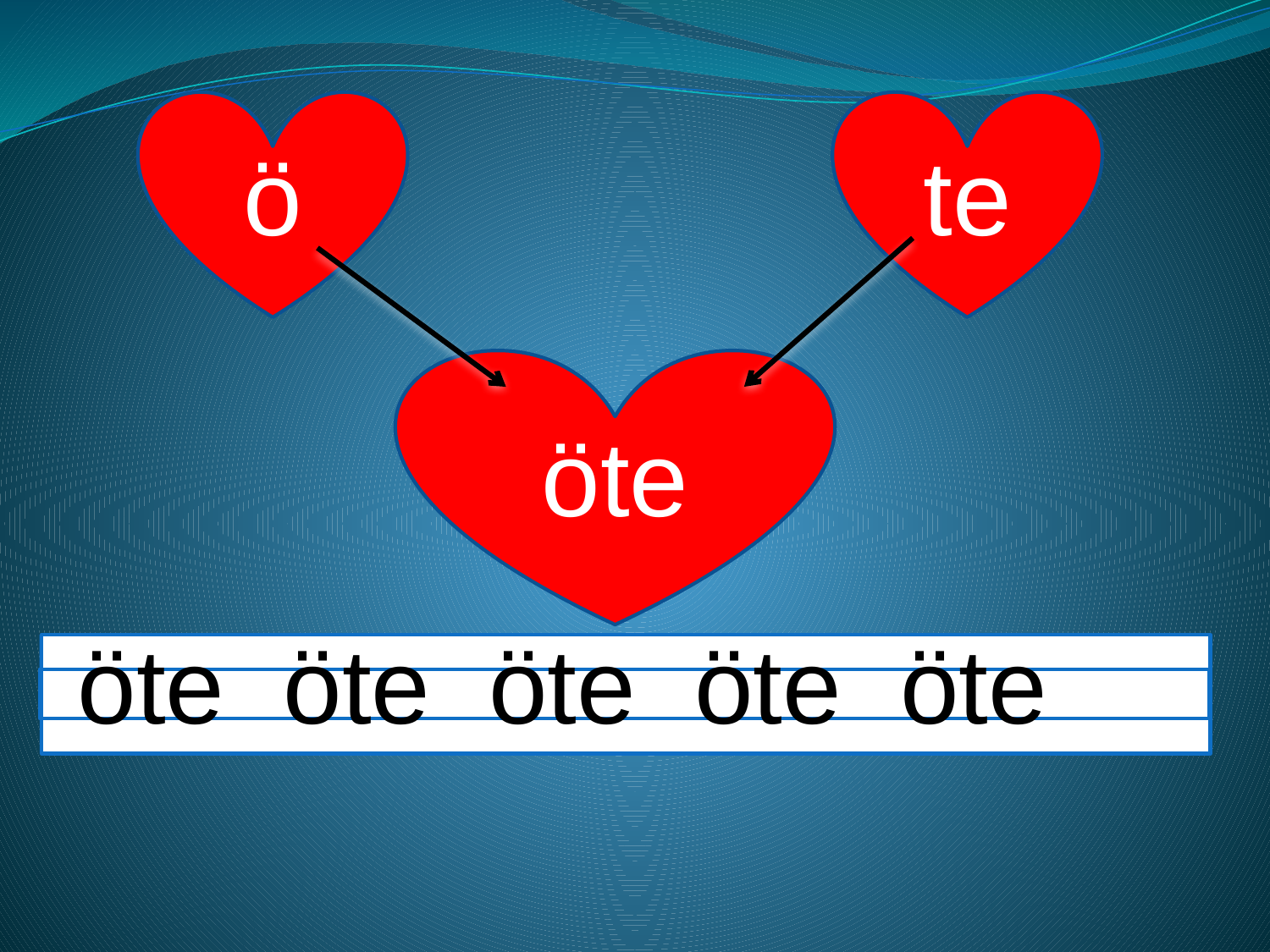

ö
te

öte

  öte  öte  öte  öte  öte